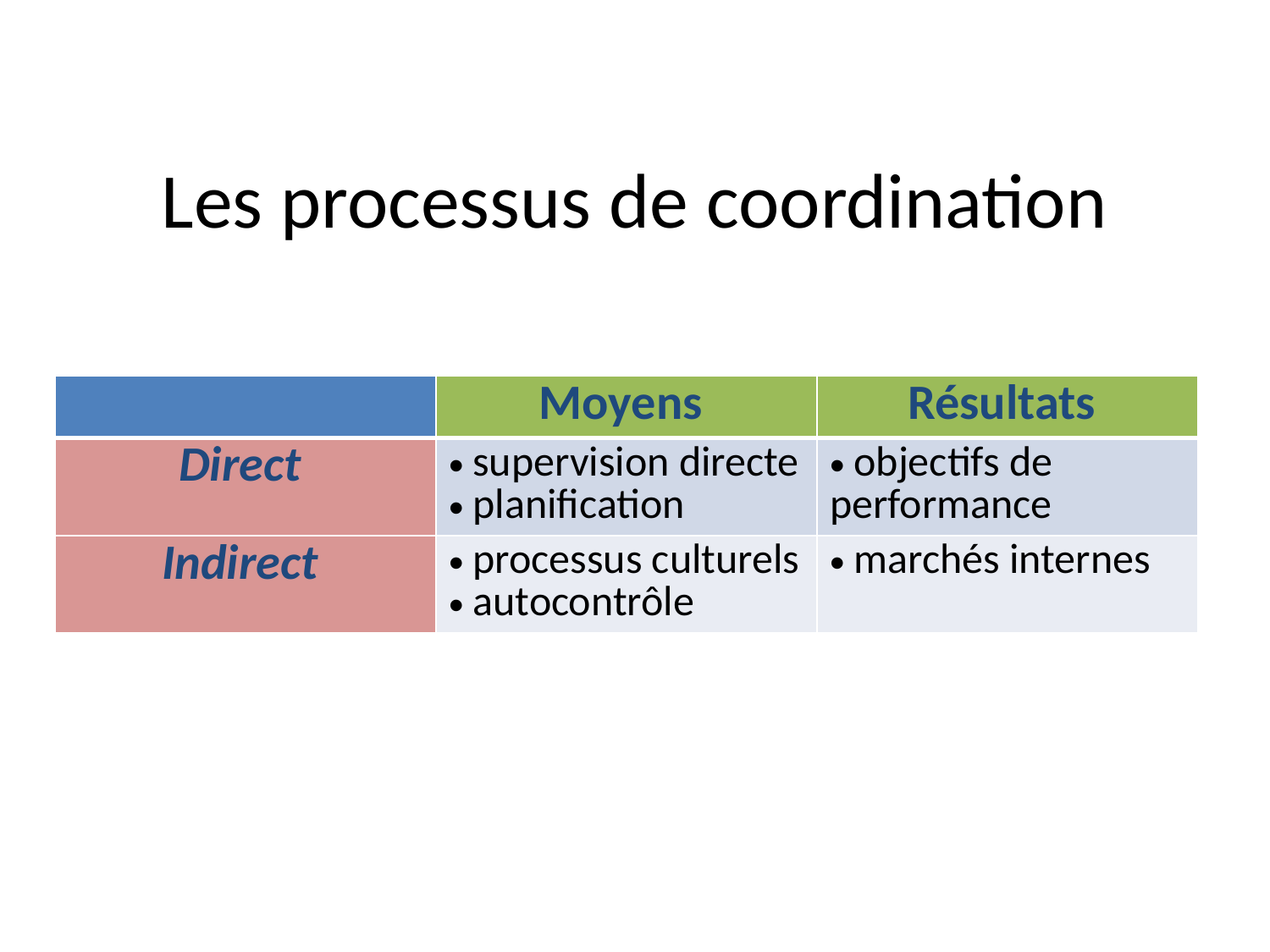

# Les processus de coordination
|  | Moyens | Résultats |
| --- | --- | --- |
| Direct | supervision directe planification | objectifs de performance |
| Indirect | processus culturels autocontrôle | marchés internes |